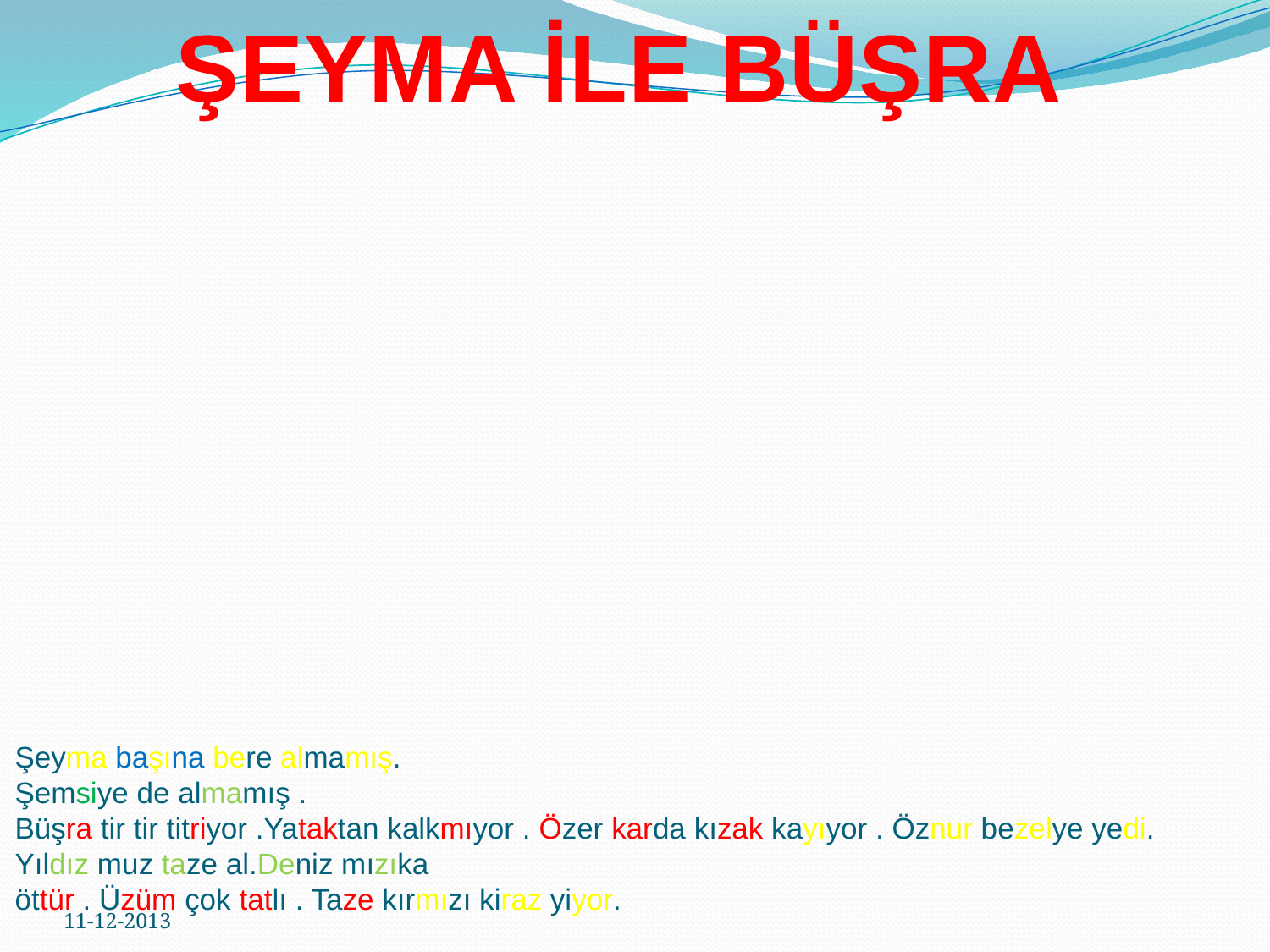

ŞEYMA İLE BÜŞRA
# Şeyma başına bere almamış. Şemsiye de almamış . Büşra tir tir titriyor .Yataktan kalkmıyor . Özer karda kızak kayıyor . Öznur bezelye yedi. Yıldız muz taze al.Deniz mızıka öttür . Üzüm çok tatlı . Taze kırmızı kiraz yiyor.
11-12-2013